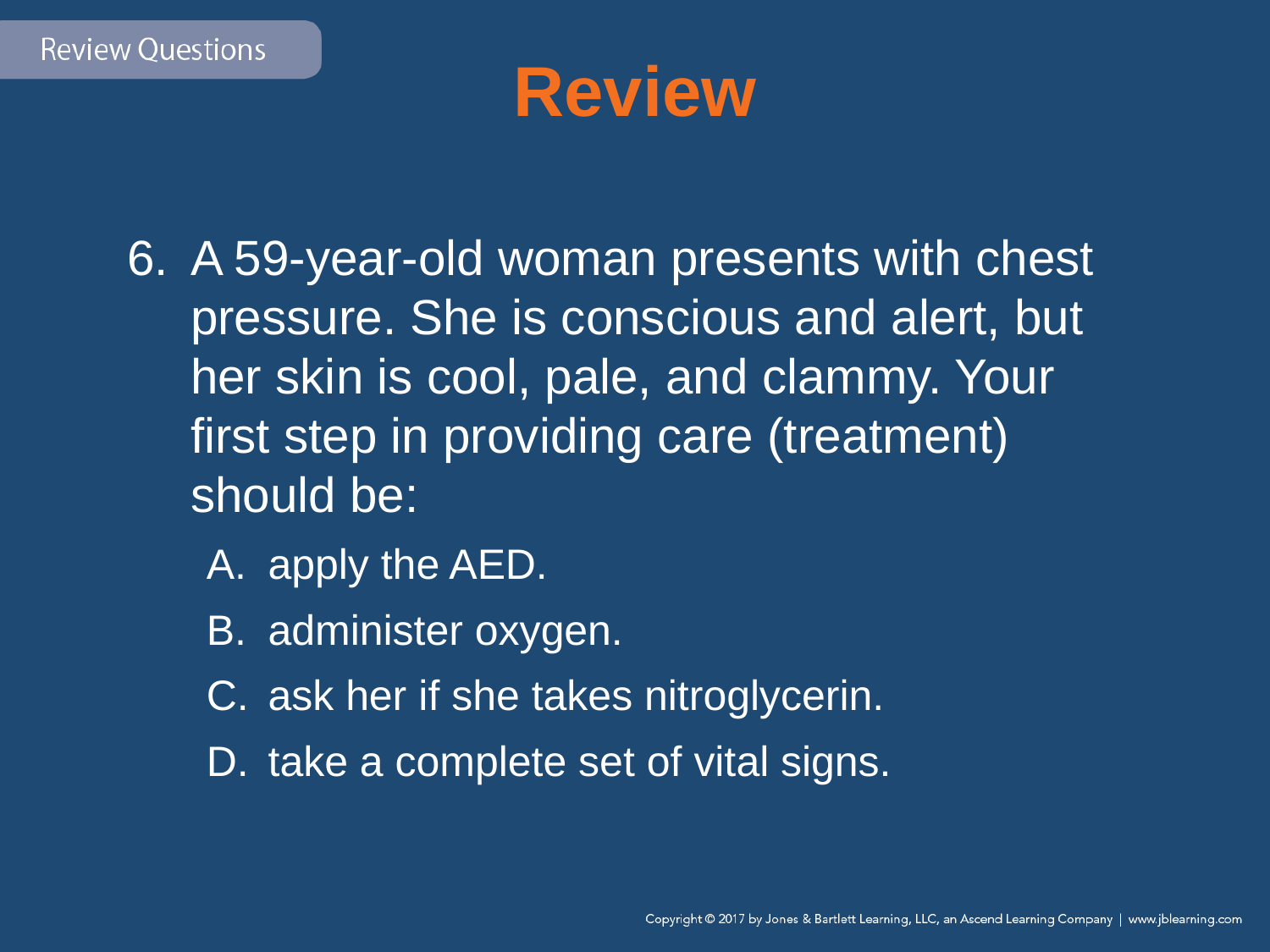

# Review
A 59-year-old woman presents with chest pressure. She is conscious and alert, but her skin is cool, pale, and clammy. Your first step in providing care (treatment) should be:
apply the AED.
administer oxygen.
ask her if she takes nitroglycerin.
take a complete set of vital signs.